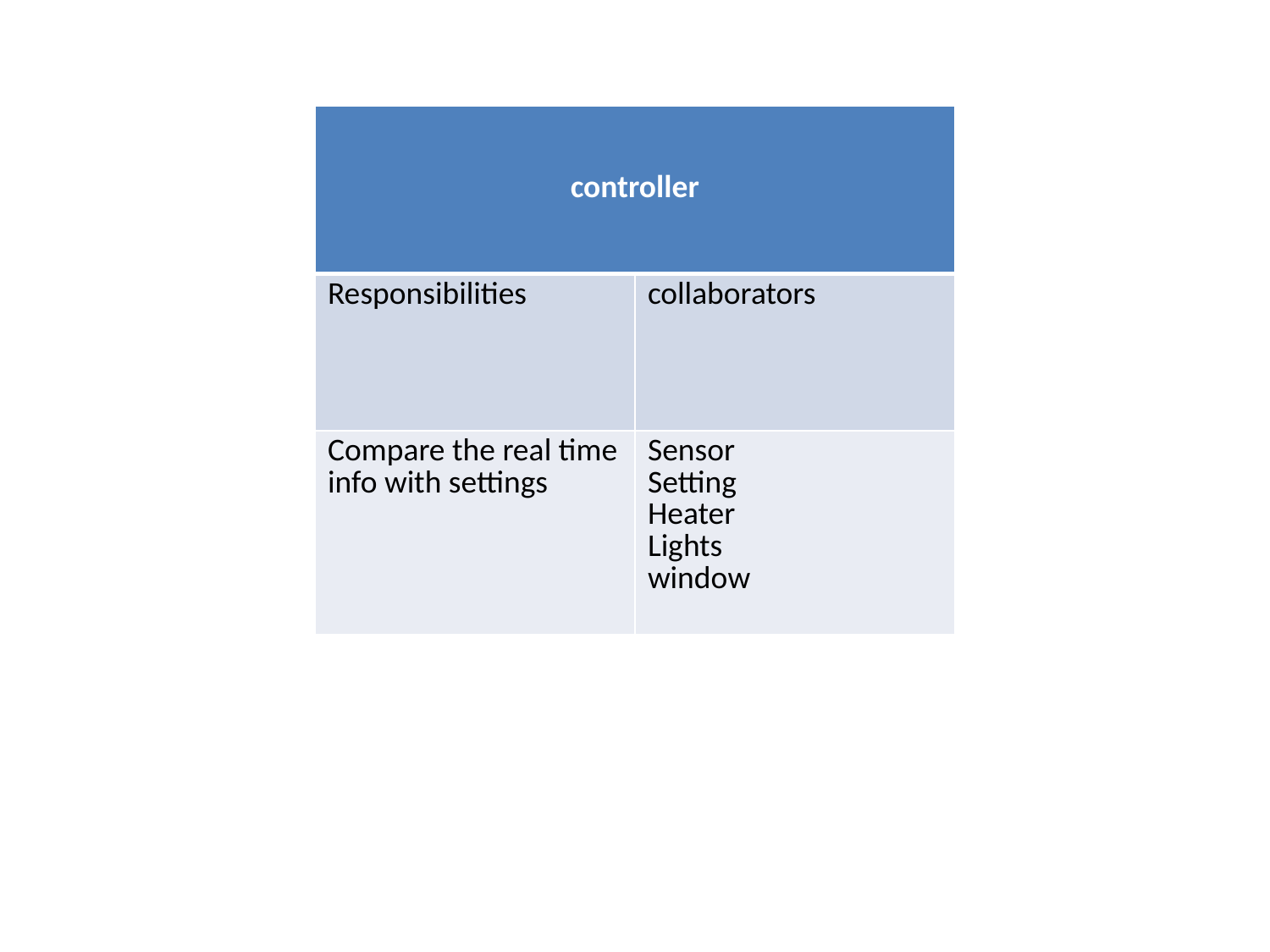

| controller |  |
| --- | --- |
| Responsibilities | collaborators |
| Compare the real time info with settings | Sensor Setting Heater Lights window |